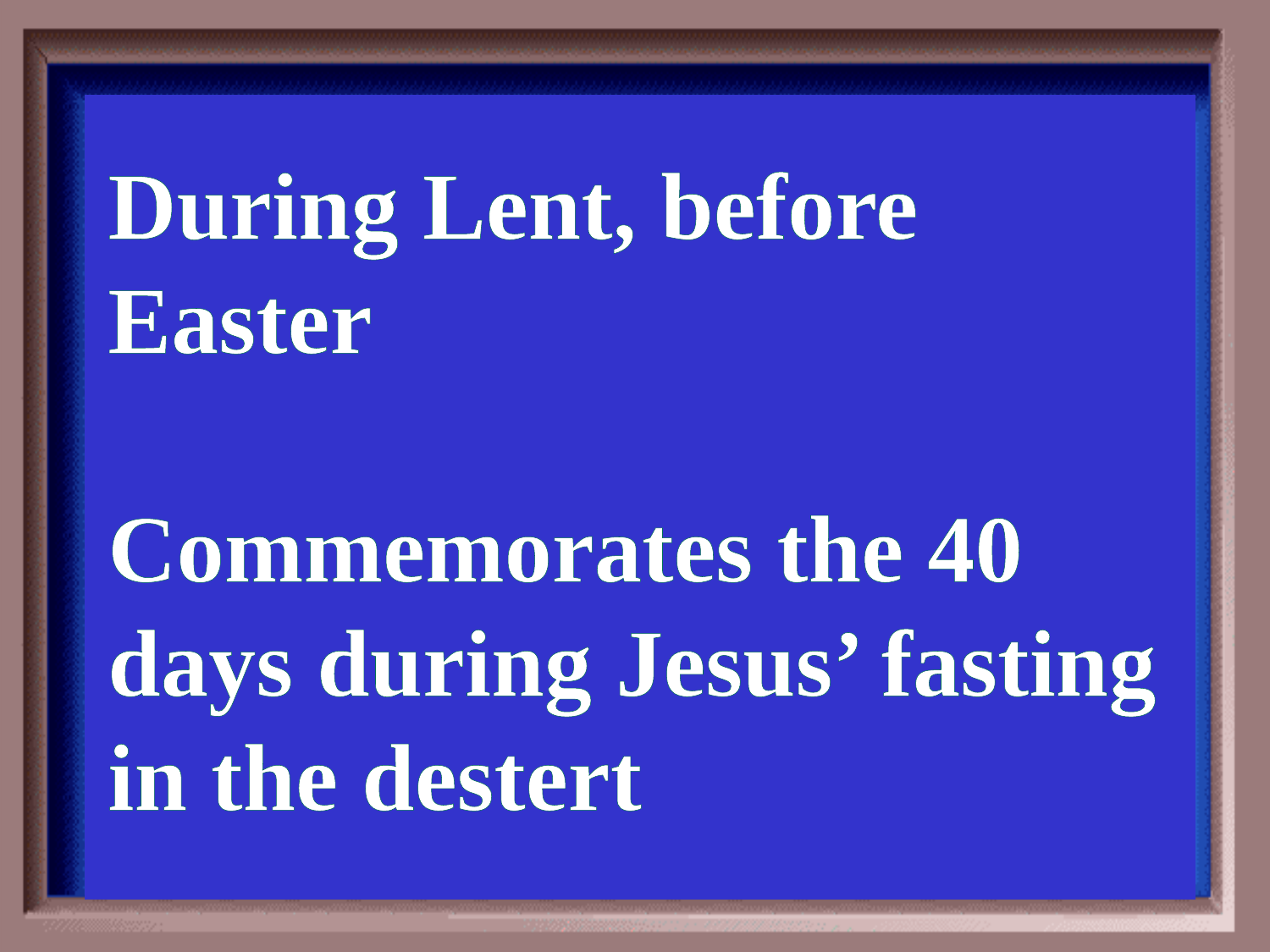

Category #3 $500 Question

During Lent, before Easter

Commemorates the 40 days during Jesus’ fasting in the destert